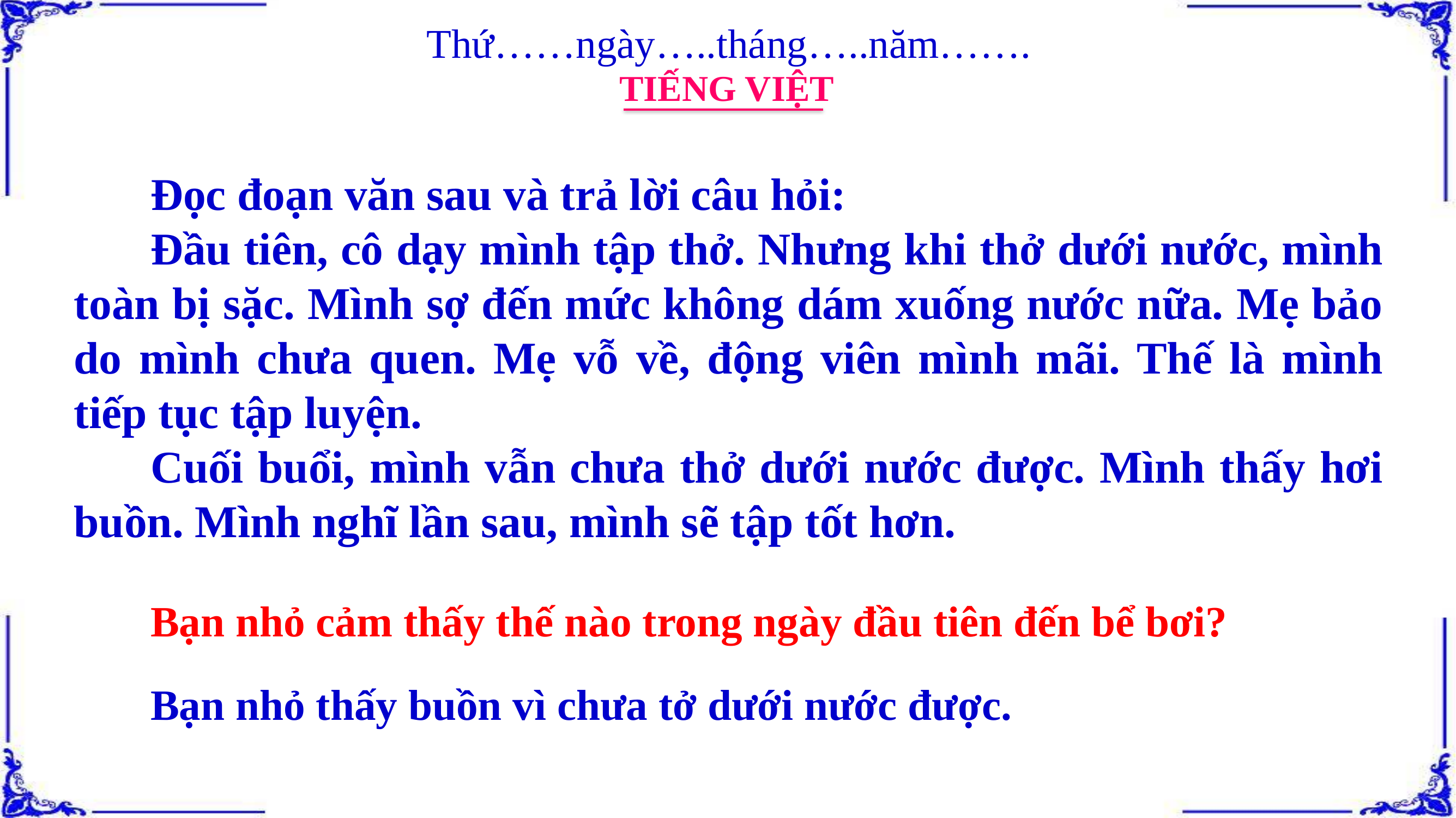

Thứ……ngày…..tháng…..năm…….
TIẾNG VIỆT
Đọc đoạn văn sau và trả lời câu hỏi:
Đầu tiên, cô dạy mình tập thở. Nhưng khi thở dưới nước, mình toàn bị sặc. Mình sợ đến mức không dám xuống nước nữa. Mẹ bảo do mình chưa quen. Mẹ vỗ về, động viên mình mãi. Thế là mình tiếp tục tập luyện.
Cuối buổi, mình vẫn chưa thở dưới nước được. Mình thấy hơi buồn. Mình nghĩ lần sau, mình sẽ tập tốt hơn.
Bạn nhỏ cảm thấy thế nào trong ngày đầu tiên đến bể bơi?
Bạn nhỏ thấy buồn vì chưa tở dưới nước được.